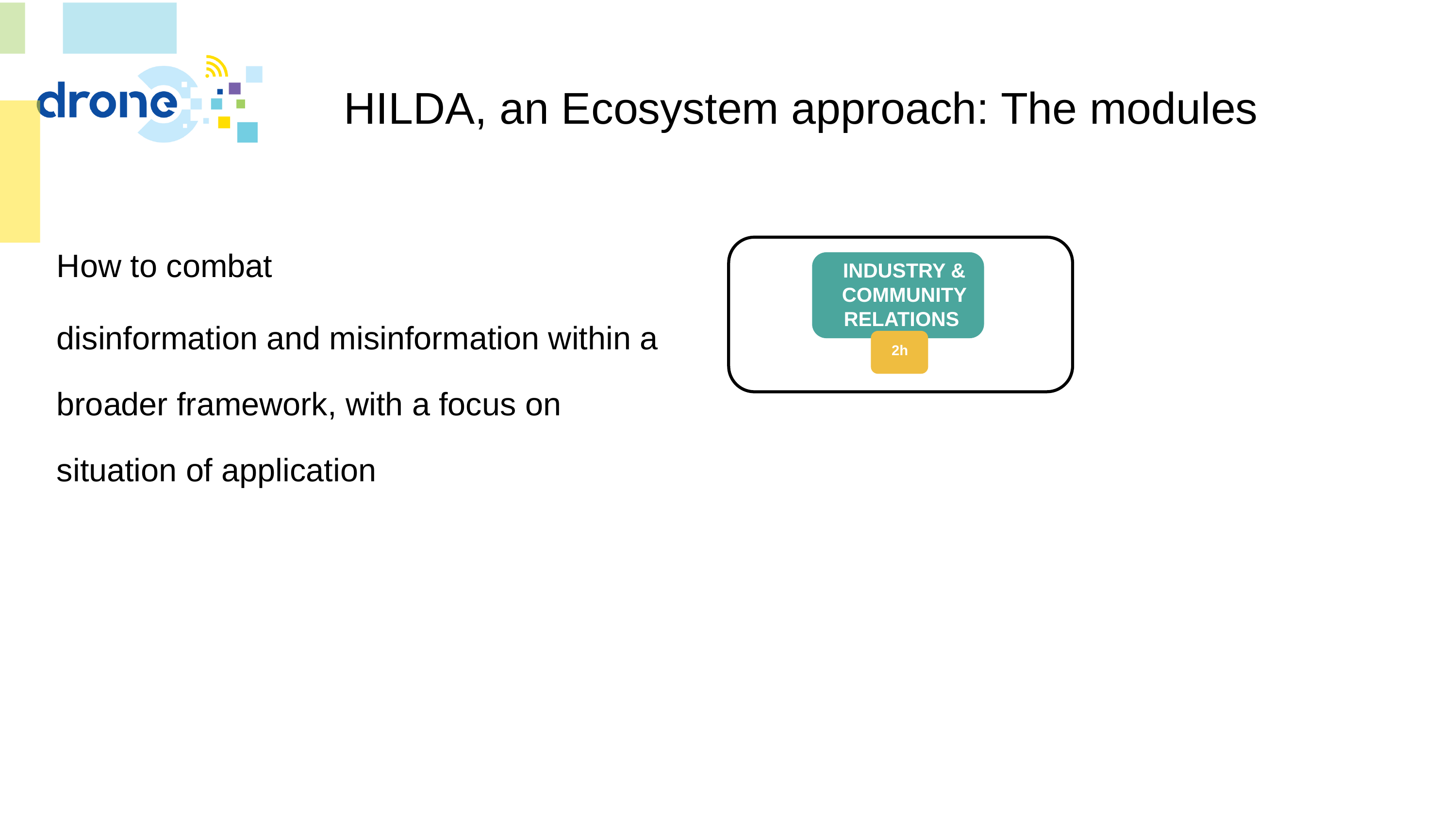

# HILDA, an Ecosystem approach: The modules

How to combat
disinformation and misinformation within a broader framework, with a focus on situation of application

INDUSTRY & COMMUNITY RELATIONS

2h